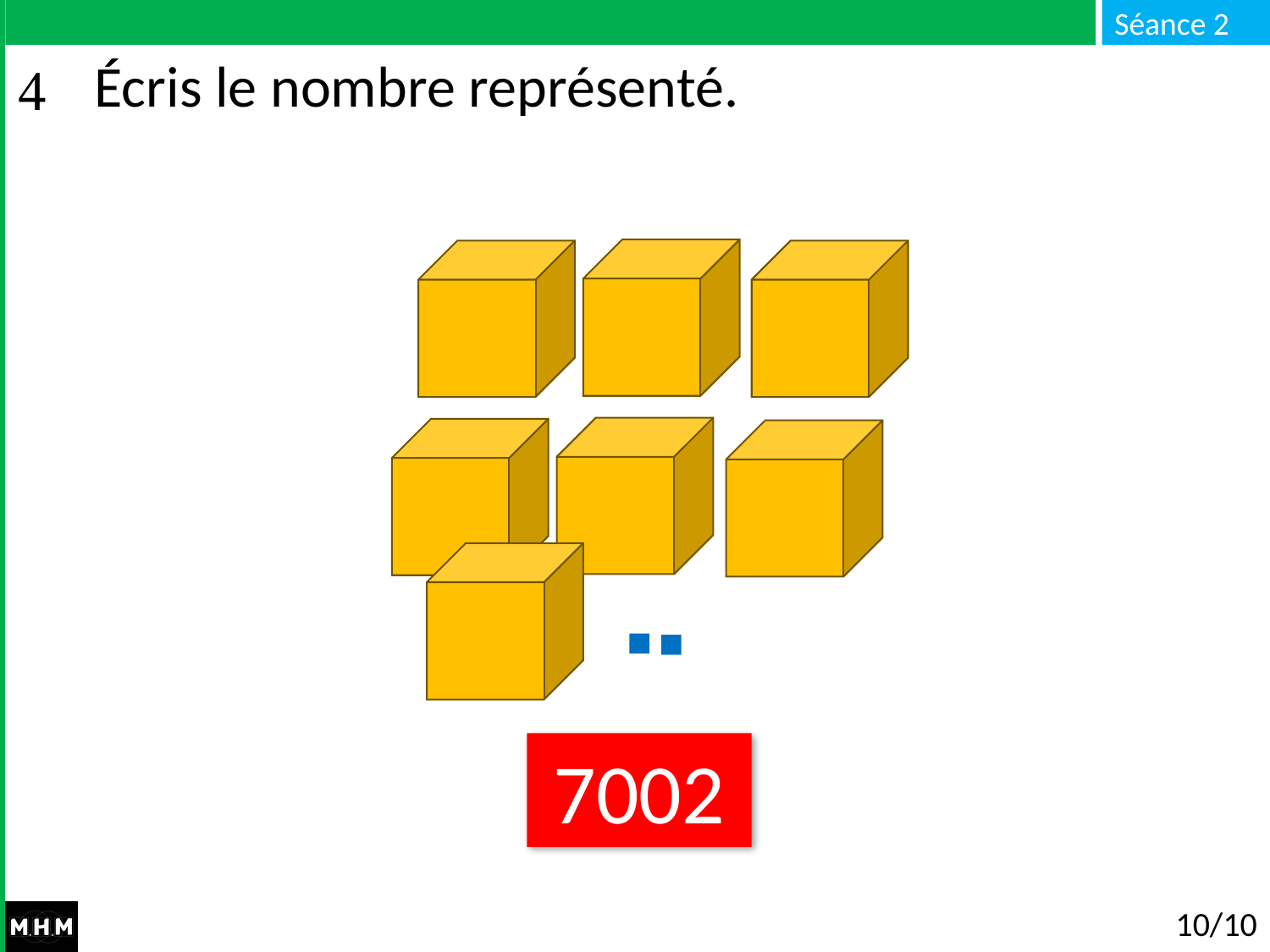

# Écris le nombre représenté.

7002
10/10